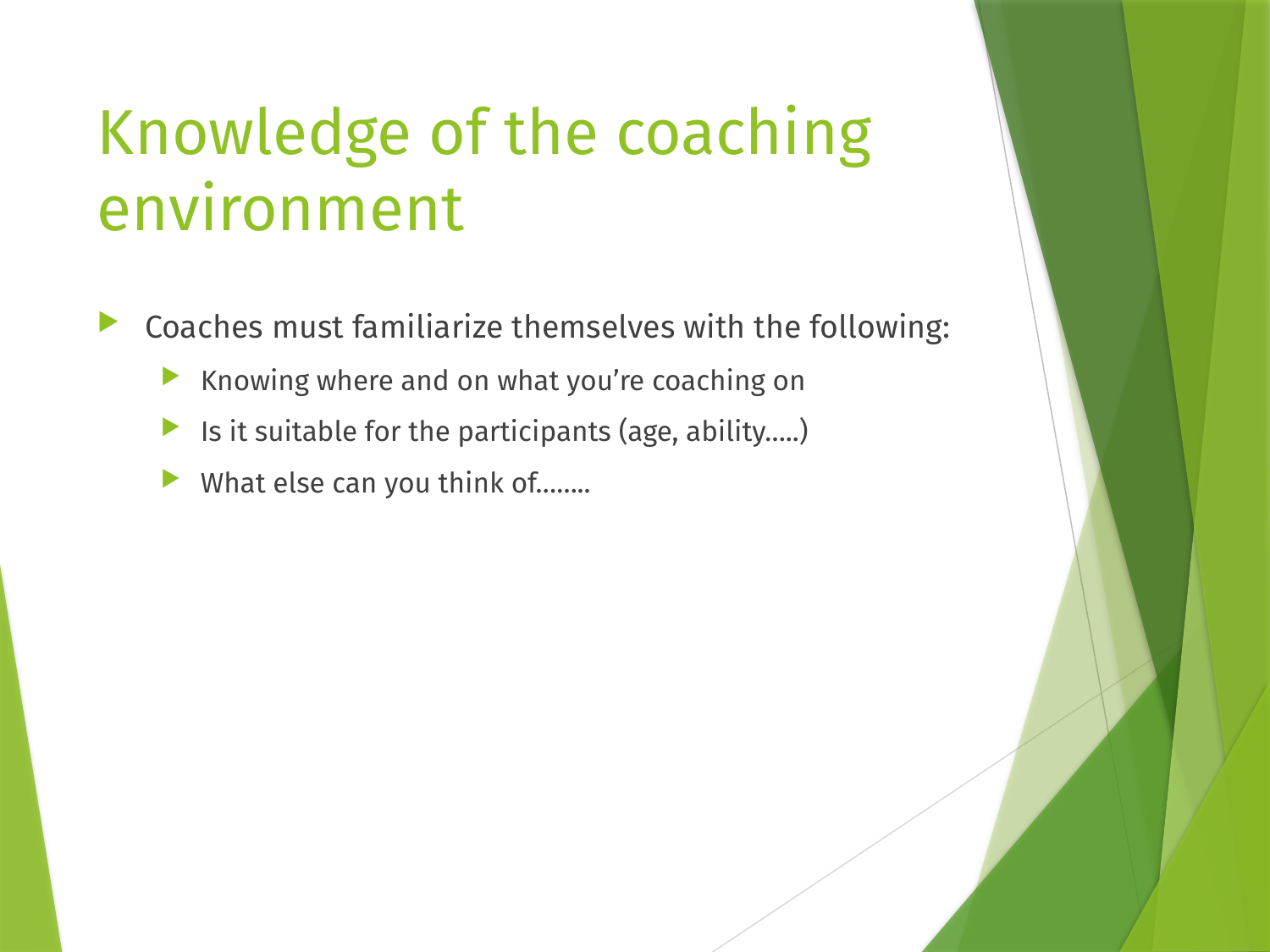

# Knowledge of the coaching environment
Coaches must familiarize themselves with the following:
Knowing where and on what you’re coaching on
Is it suitable for the participants (age, ability…..)
What else can you think of……..